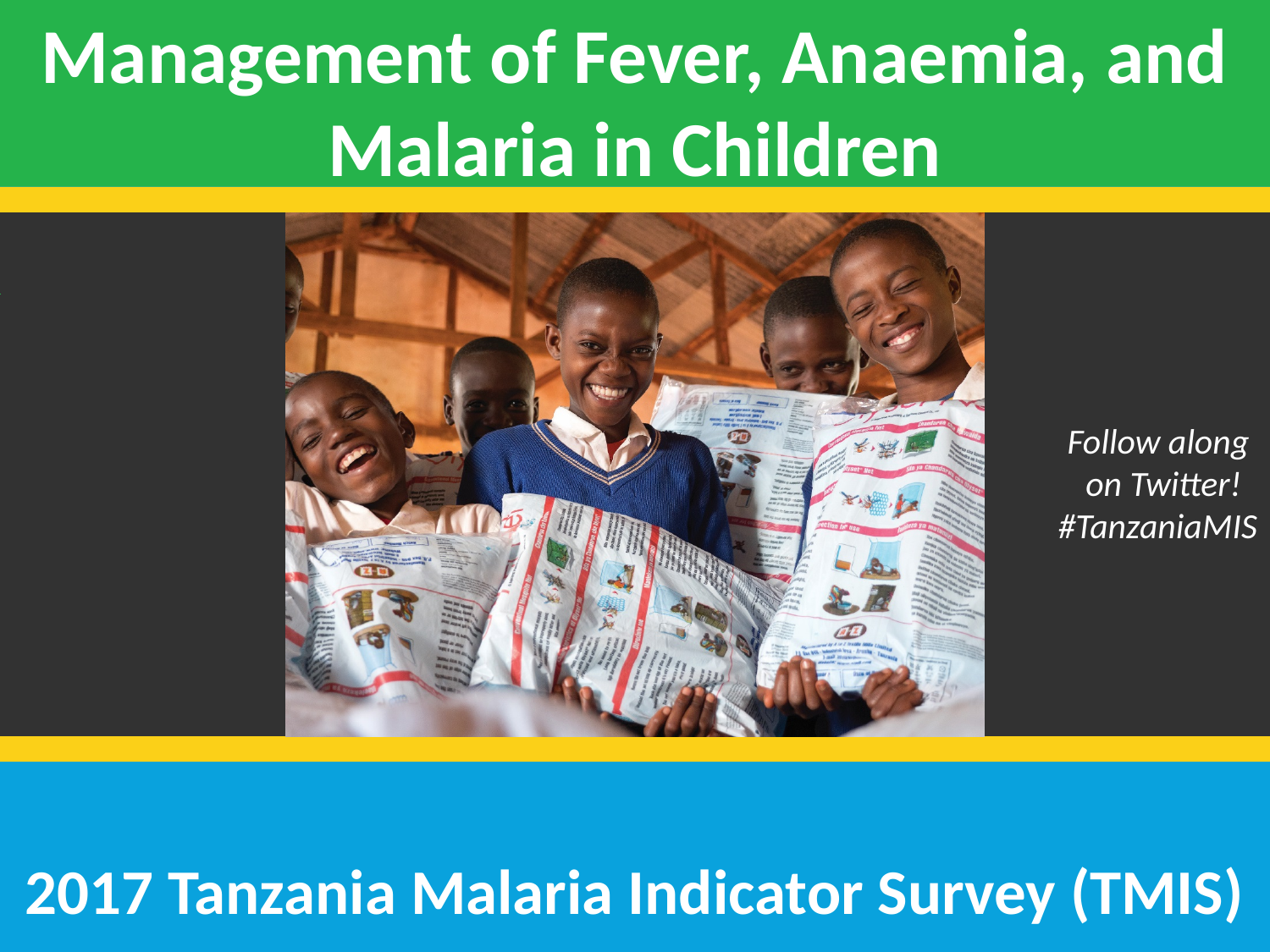

Management of Fever, Anaemia, and Malaria in Children
Follow along
on Twitter!
#TanzaniaMIS